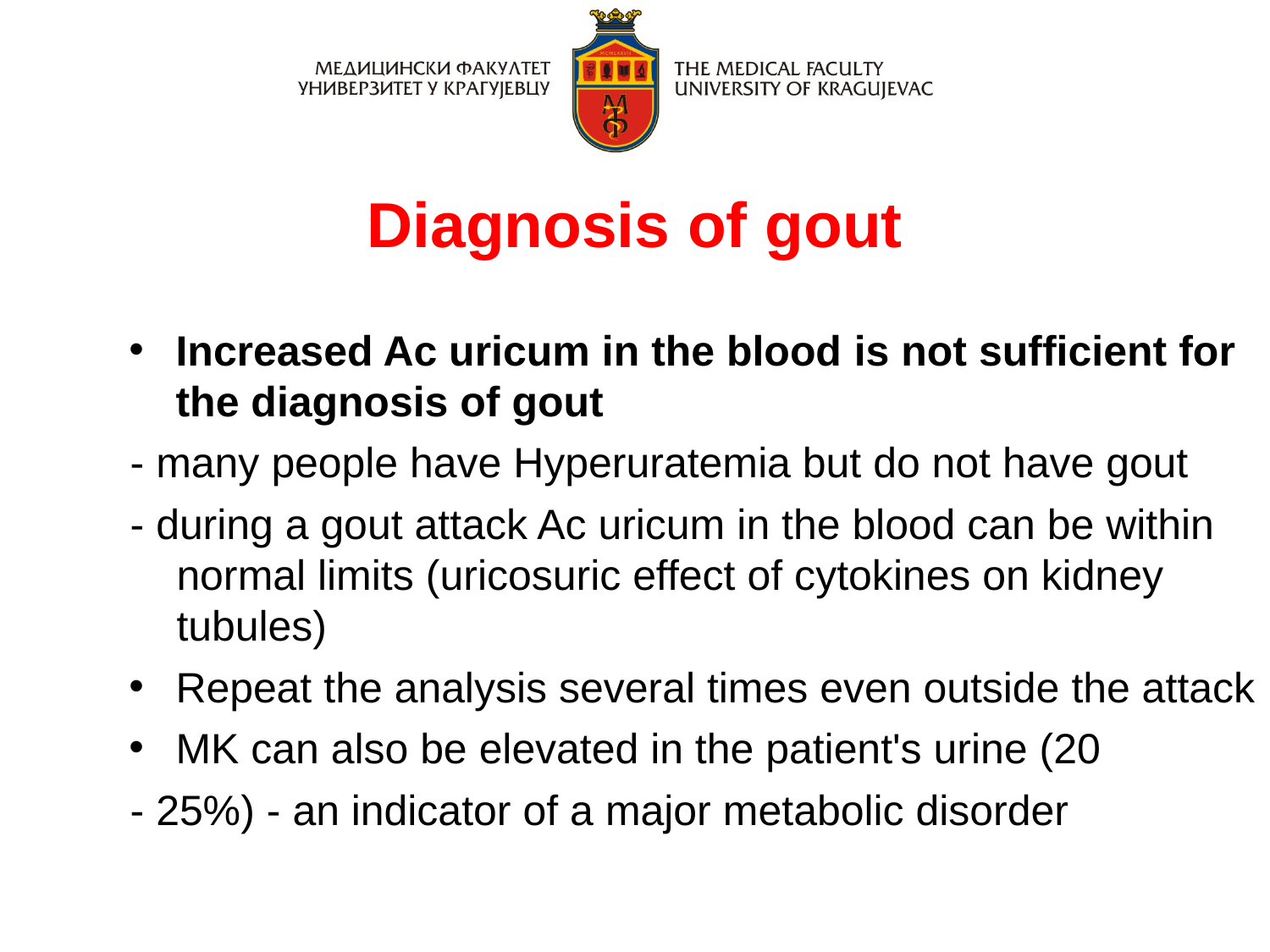

Diagnosis of gout
Increased Ac uricum in the blood is not sufficient for the diagnosis of gout
- many people have Hyperuratemia but do not have gout
- during a gout attack Ac uricum in the blood can be within normal limits (uricosuric effect of cytokines on kidney tubules)
Repeat the analysis several times even outside the attack
MK can also be elevated in the patient's urine (20
- 25%) - an indicator of a major metabolic disorder